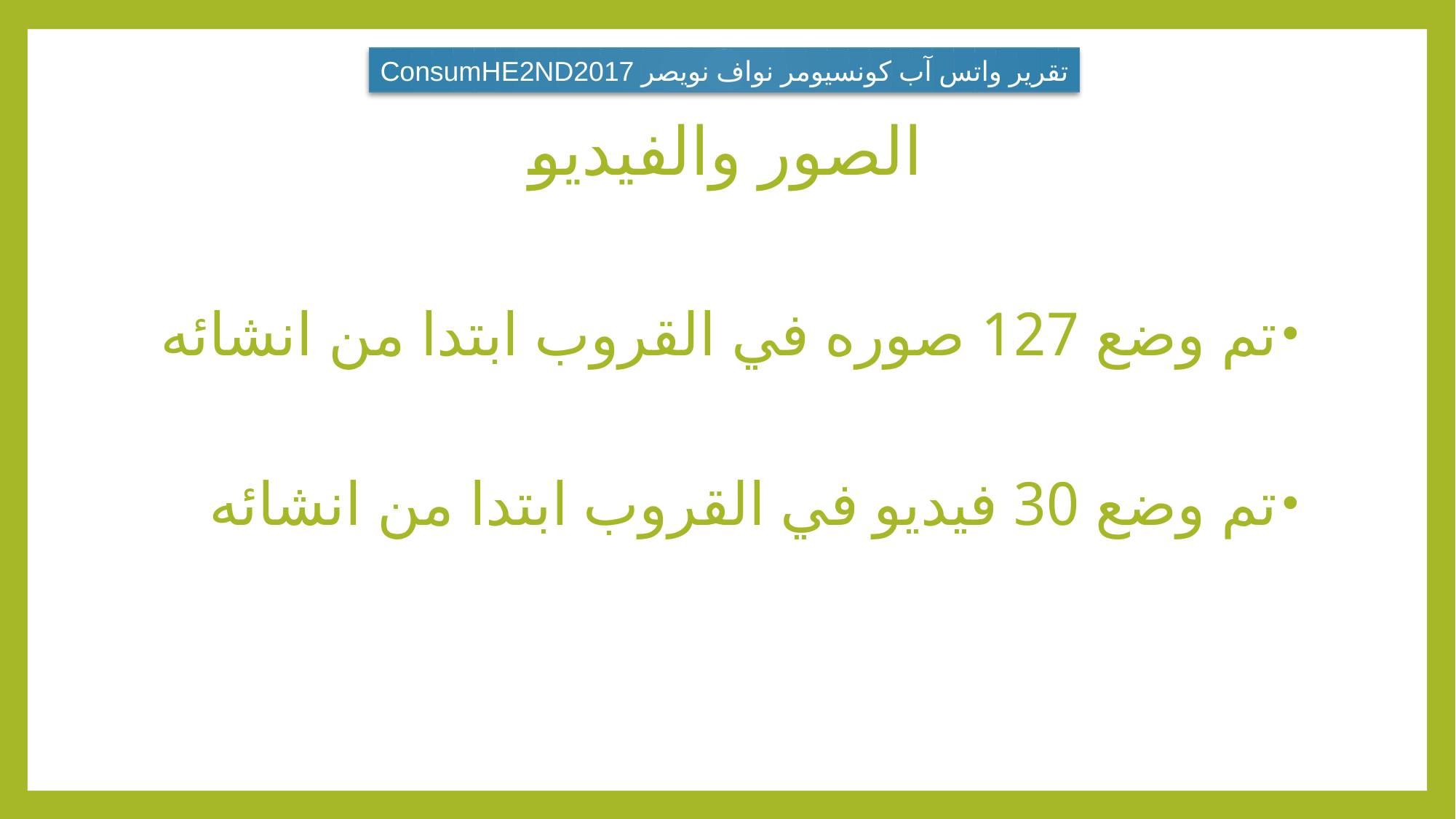

تقرير واتس آب كونسيومر نواف نويصر ConsumHE2ND2017
# الصور والفيديو
تم وضع 127 صوره في القروب ابتدا من انشائه

تم وضع 30 فيديو في القروب ابتدا من انشائه